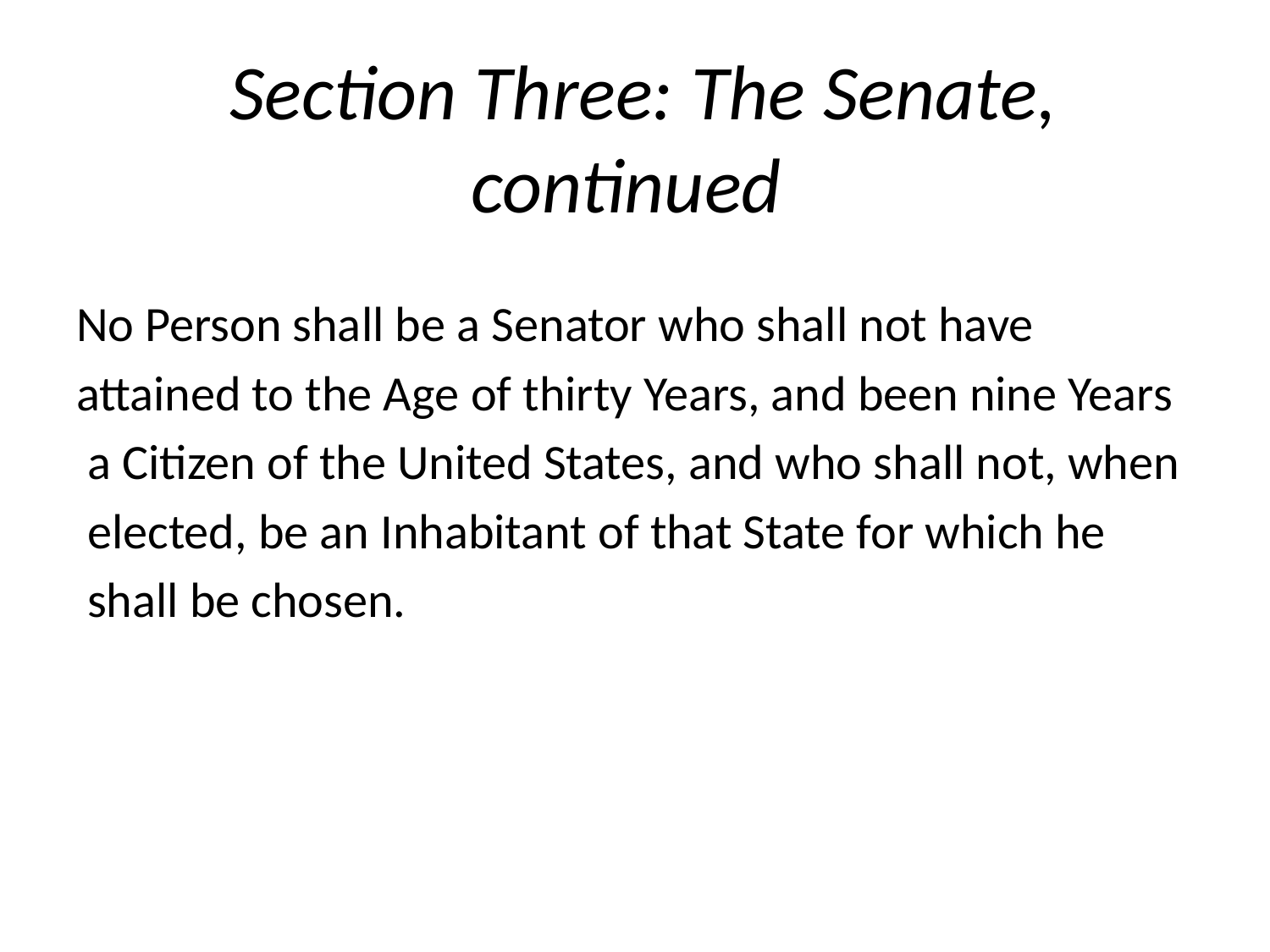

# Section Three: The Senate, continued
No Person shall be a Senator who shall not have
attained to the Age of thirty Years, and been nine Years
 a Citizen of the United States, and who shall not, when
 elected, be an Inhabitant of that State for which he
 shall be chosen.